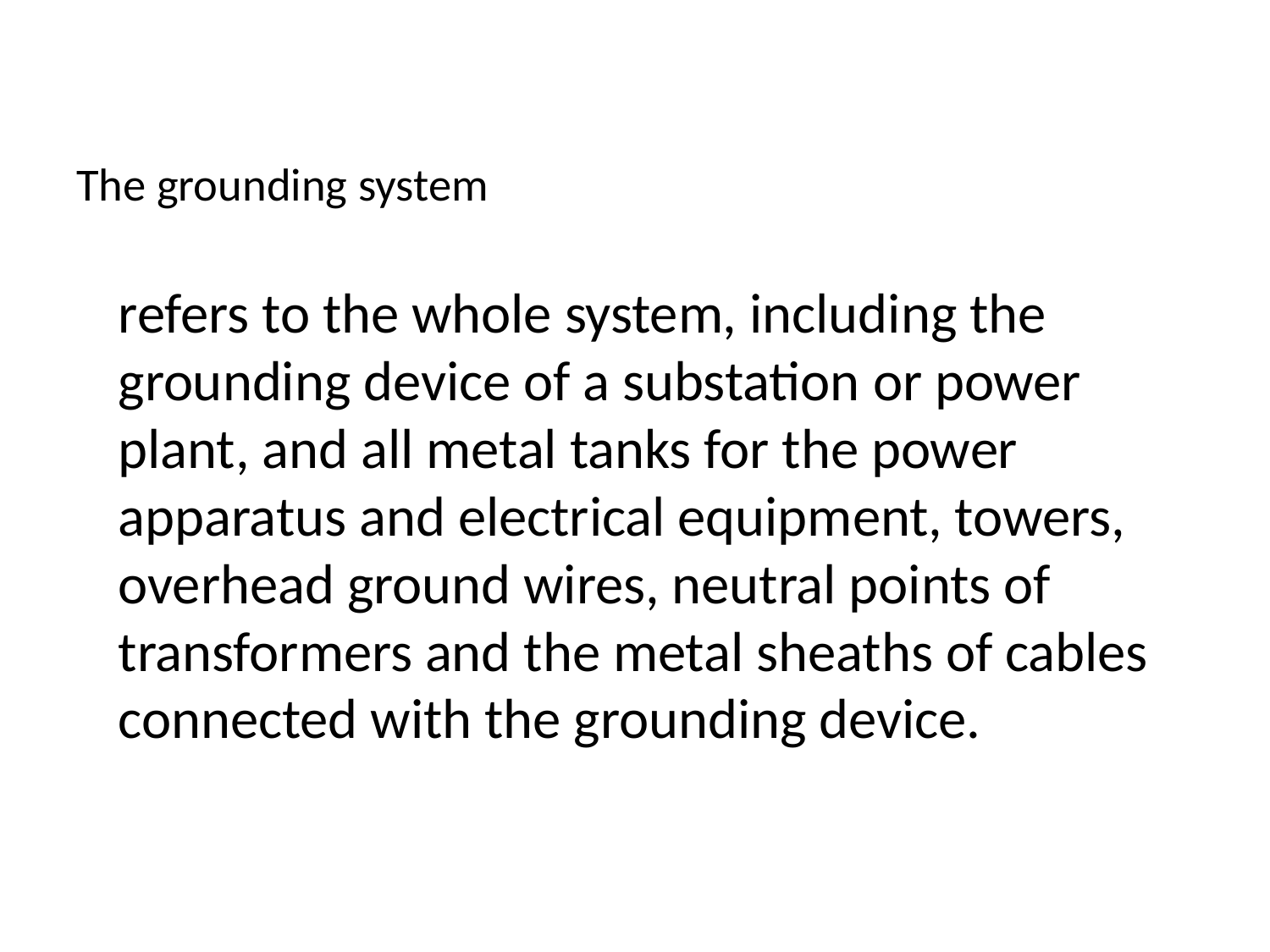

The grounding system
refers to the whole system, including the grounding device of a substation or power plant, and all metal tanks for the power apparatus and electrical equipment, towers, overhead ground wires, neutral points of transformers and the metal sheaths of cables connected with the grounding device.